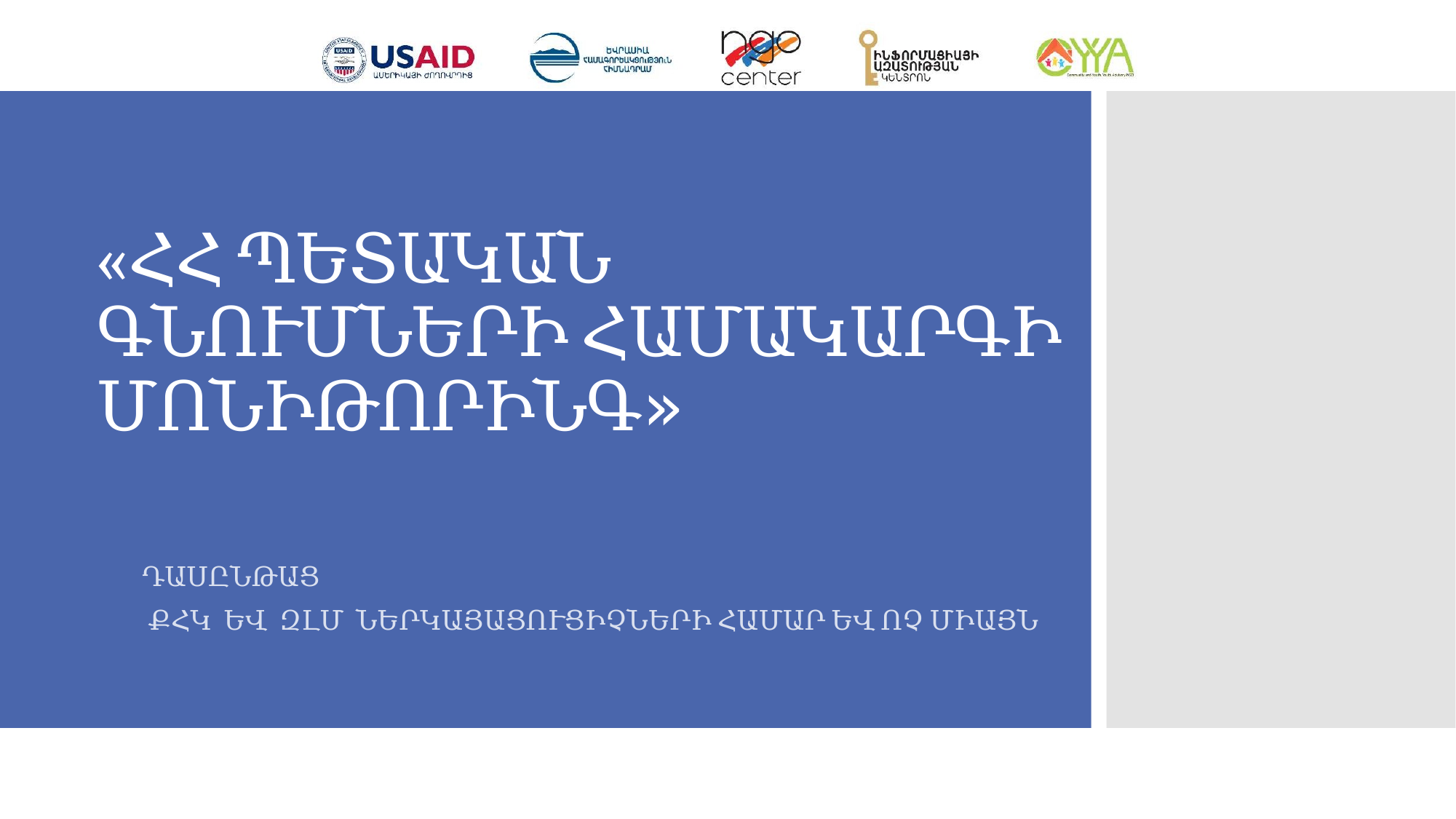

# «ՀՀ ՊԵՏԱԿԱՆ ԳՆՈՒՄՆԵՐԻ ՀԱՄԱԿԱՐԳԻ ՄՈՆԻԹՈՐԻՆԳ»
ԴԱՍԸՆԹԱՑ
 ՔՀԿ  ԵՎ  ԶԼՄ  ՆԵՐԿԱՅԱՑՈՒՑԻՉՆԵՐԻ ՀԱՄԱՐ ԵՎ ՈՉ ՄԻԱՅՆ